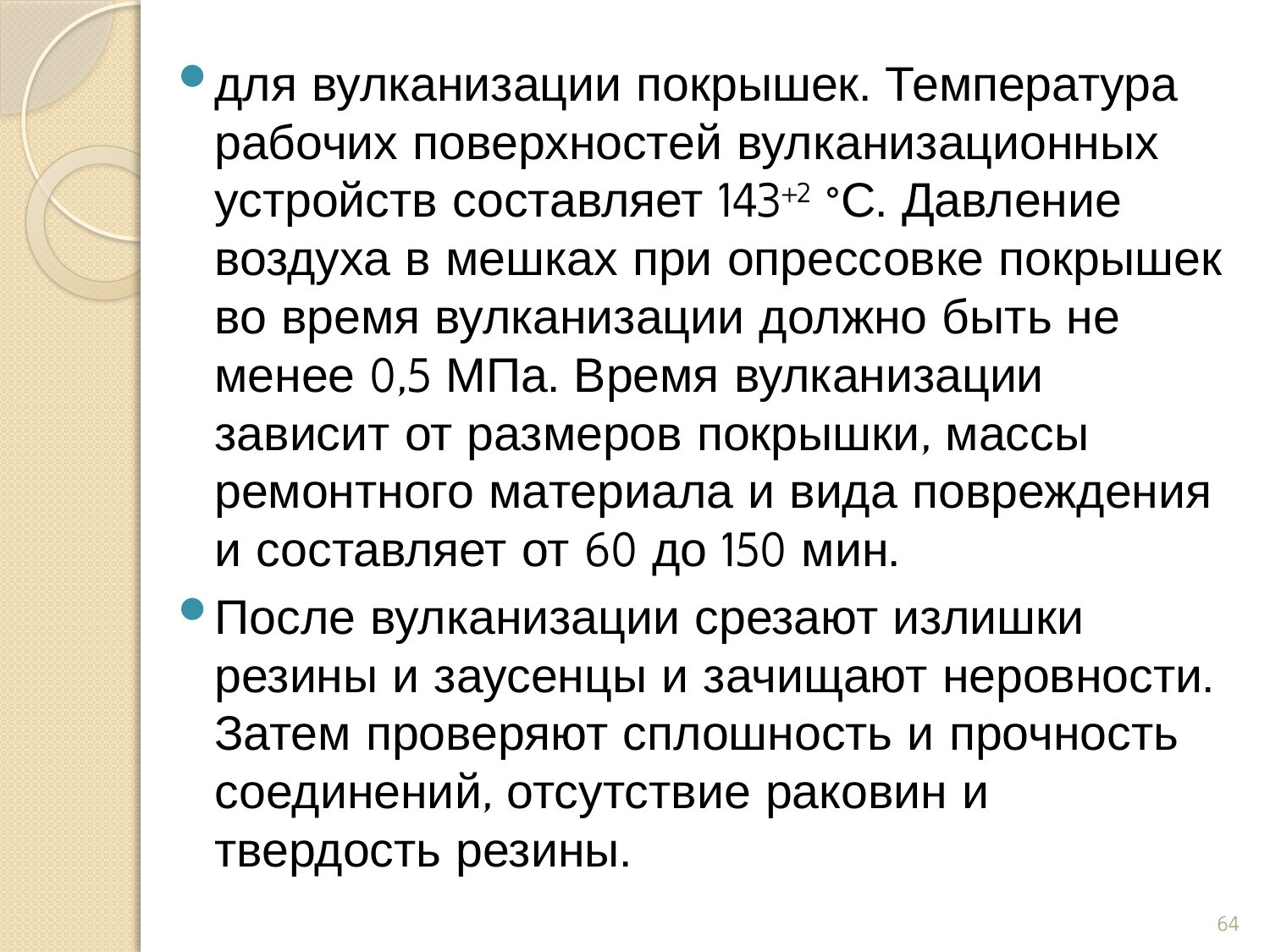

для вулканизации покрышек. Температура рабочих поверхно­стей вулканизационных устройств составляет 143+2 °С. Давле­ние воздуха в мешках при опрессовке покрышек во время вулканизации должно быть не менее 0,5 МПа. Время вулкани­зации зависит от размеров покрышки, массы ремонтного ма­териала и вида повреждения и составляет от 60 до 150 мин.
После вулканизации срезают излишки резины и заусенцы и зачищают неровности. Затем проверяют сплошность и проч­ность соединений, отсутствие раковин и твердость резины.

64